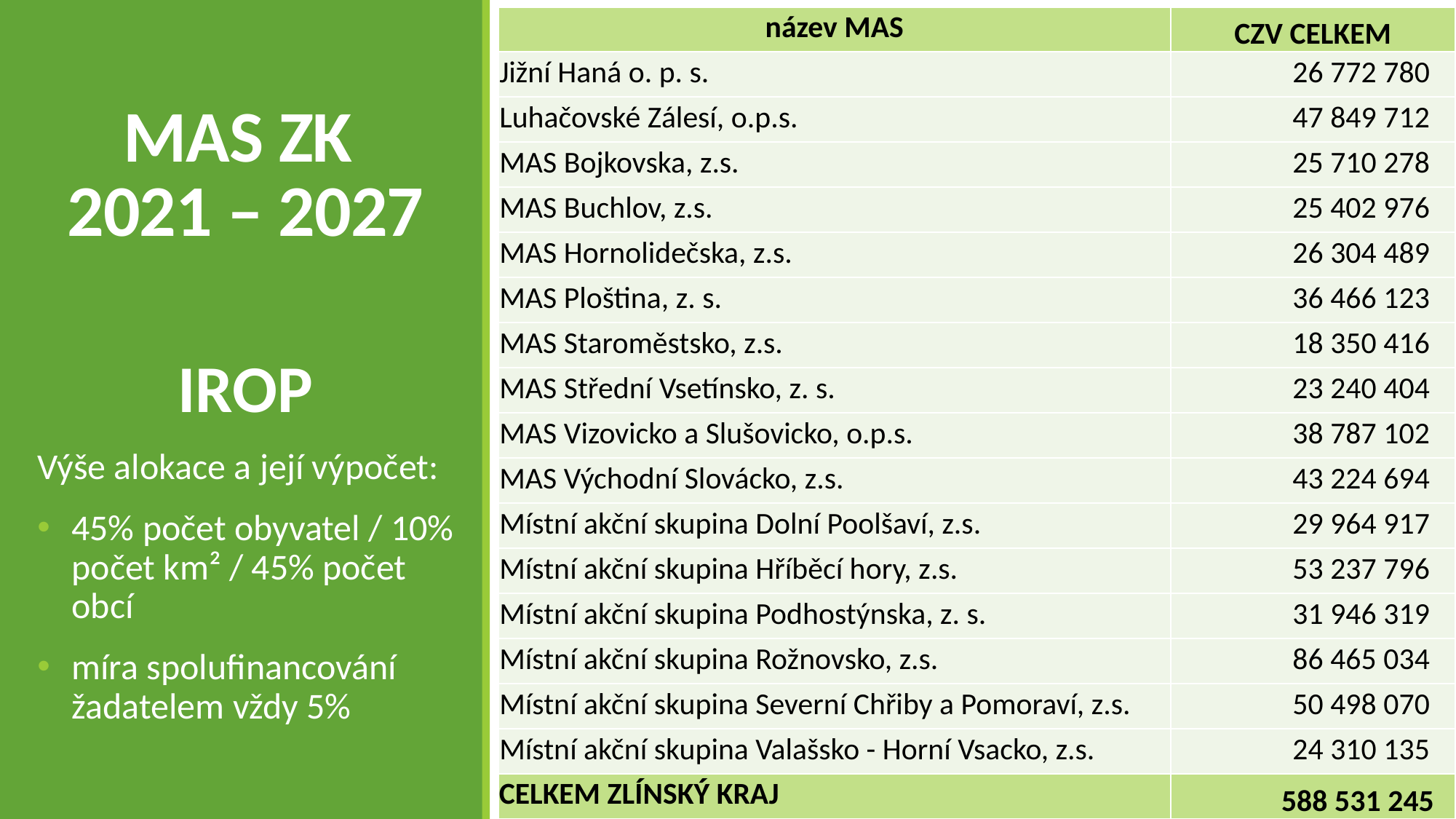

| název MAS | CZV CELKEM |
| --- | --- |
| Jižní Haná o. p. s. | 26 772 780 |
| Luhačovské Zálesí, o.p.s. | 47 849 712 |
| MAS Bojkovska, z.s. | 25 710 278 |
| MAS Buchlov, z.s. | 25 402 976 |
| MAS Hornolidečska, z.s. | 26 304 489 |
| MAS Ploština, z. s. | 36 466 123 |
| MAS Staroměstsko, z.s. | 18 350 416 |
| MAS Střední Vsetínsko, z. s. | 23 240 404 |
| MAS Vizovicko a Slušovicko, o.p.s. | 38 787 102 |
| MAS Východní Slovácko, z.s. | 43 224 694 |
| Místní akční skupina Dolní Poolšaví, z.s. | 29 964 917 |
| Místní akční skupina Hříběcí hory, z.s. | 53 237 796 |
| Místní akční skupina Podhostýnska, z. s. | 31 946 319 |
| Místní akční skupina Rožnovsko, z.s. | 86 465 034 |
| Místní akční skupina Severní Chřiby a Pomoraví, z.s. | 50 498 070 |
| Místní akční skupina Valašsko - Horní Vsacko, z.s. | 24 310 135 |
| CELKEM ZLÍNSKÝ KRAJ | 588 531 245 |
# MAS ZK 2021 – 2027

IROP
Výše alokace a její výpočet:
45% počet obyvatel / 10% počet km² / 45% počet obcí
míra spolufinancování žadatelem vždy 5%